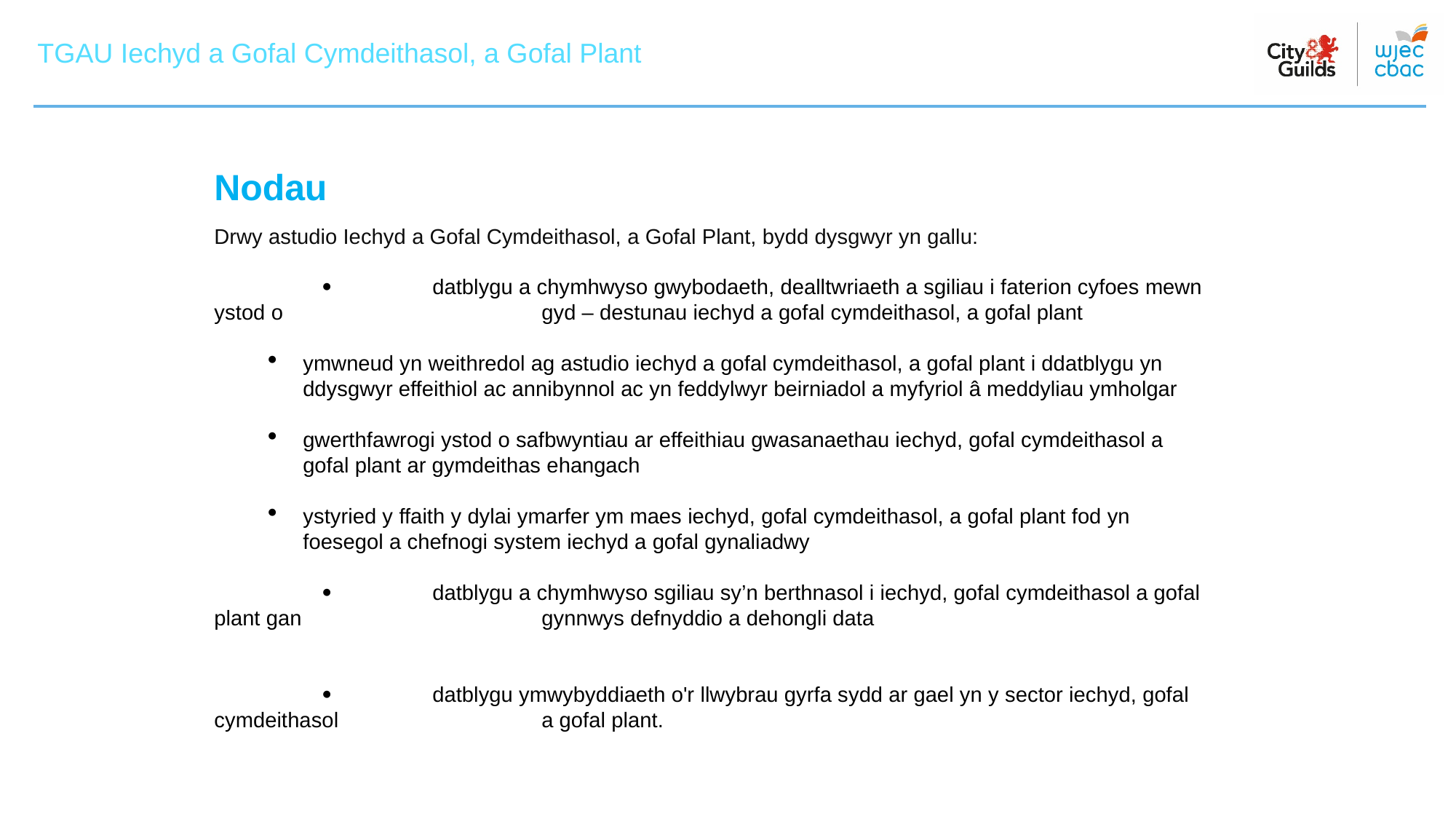

TGAU Iechyd a Gofal Cymdeithasol, a Gofal Plant

TGAU Iechyd a Gofal Cymdeithasol, a Gofal Plant
Nodau

Drwy astudio Iechyd a Gofal Cymdeithasol, a Gofal Plant, bydd dysgwyr yn gallu:
	• 	datblygu a chymhwyso gwybodaeth, dealltwriaeth a sgiliau i faterion cyfoes mewn ystod o 			gyd – destunau iechyd a gofal cymdeithasol, a gofal plant
ymwneud yn weithredol ag astudio iechyd a gofal cymdeithasol, a gofal plant i ddatblygu yn ddysgwyr effeithiol ac annibynnol ac yn feddylwyr beirniadol a myfyriol â meddyliau ymholgar

gwerthfawrogi ystod o safbwyntiau ar effeithiau gwasanaethau iechyd, gofal cymdeithasol a gofal plant ar gymdeithas ehangach

ystyried y ffaith y dylai ymarfer ym maes iechyd, gofal cymdeithasol, a gofal plant fod yn foesegol a chefnogi system iechyd a gofal gynaliadwy

	• 	datblygu a chymhwyso sgiliau sy’n berthnasol i iechyd, gofal cymdeithasol a gofal plant gan 			gynnwys defnyddio a dehongli data

	• 	datblygu ymwybyddiaeth o'r llwybrau gyrfa sydd ar gael yn y sector iechyd, gofal cymdeithasol 		a gofal plant.